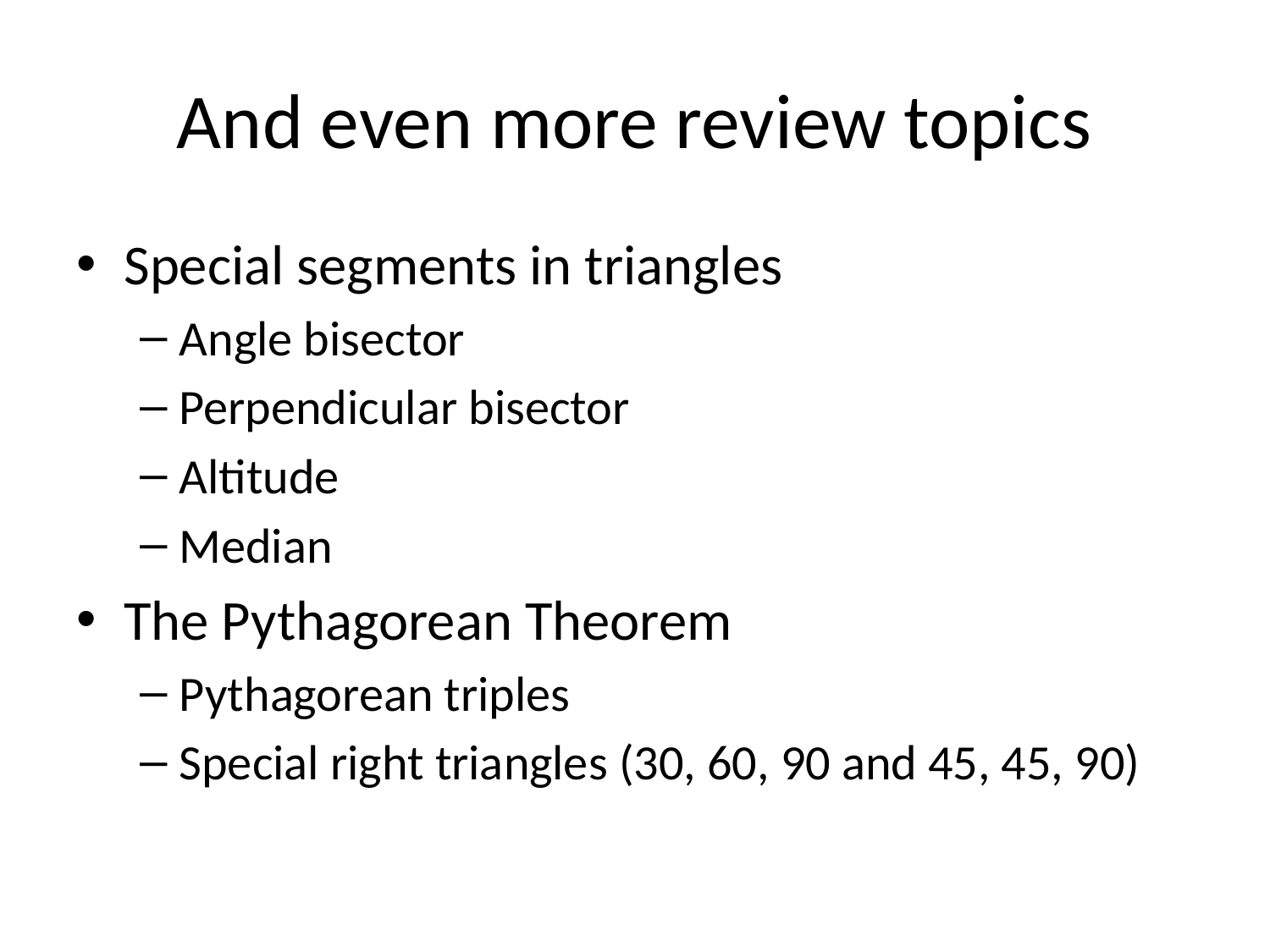

# And even more review topics
Special segments in triangles
Angle bisector
Perpendicular bisector
Altitude
Median
The Pythagorean Theorem
Pythagorean triples
Special right triangles (30, 60, 90 and 45, 45, 90)